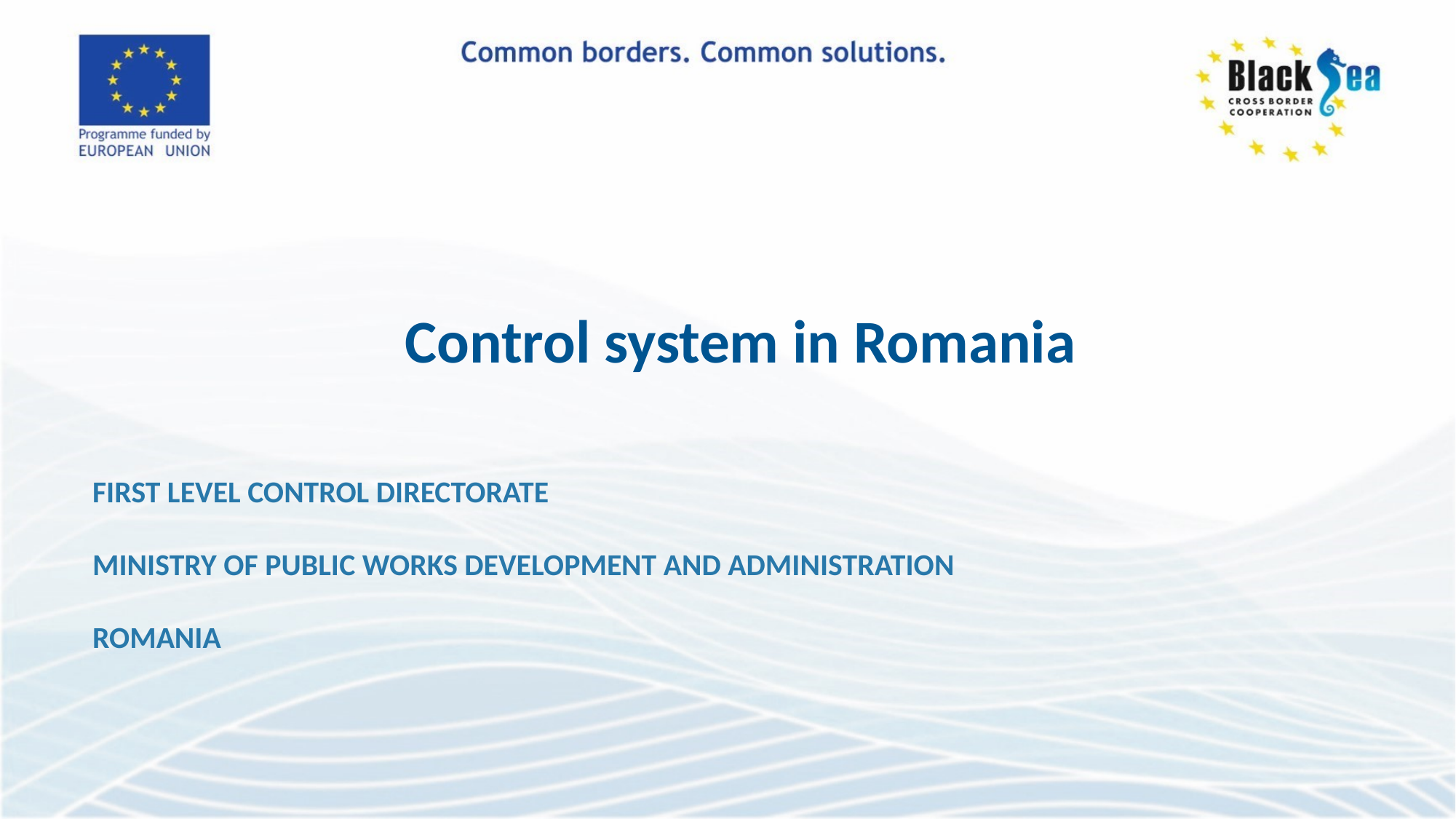

Control system in Romania
FIRST LEVEL CONTROL DIRECTORATE

MINISTRY OF PUBLIC WORKS DEVELOPMENT AND ADMINISTRATION

ROMANIA